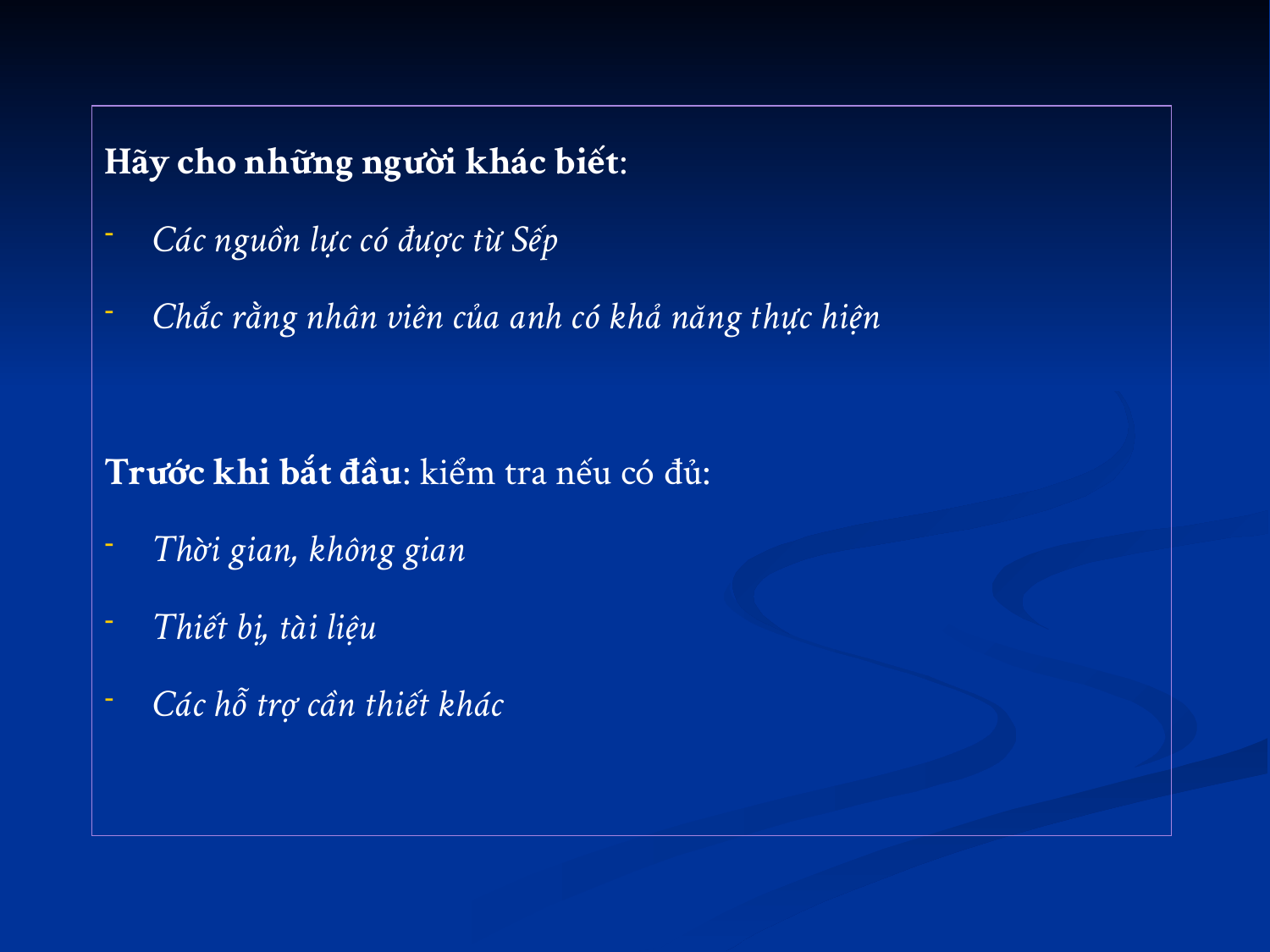

Hãy cho những người khác biết:
Các nguồn lực có được từ Sếp
Chắc rằng nhân viên của anh có khả năng thực hiện

Trước khi bắt đầu: kiểm tra nếu có đủ:
Thời gian, không gian
Thiết bị, tài liệu
Các hỗ trợ cần thiết khác